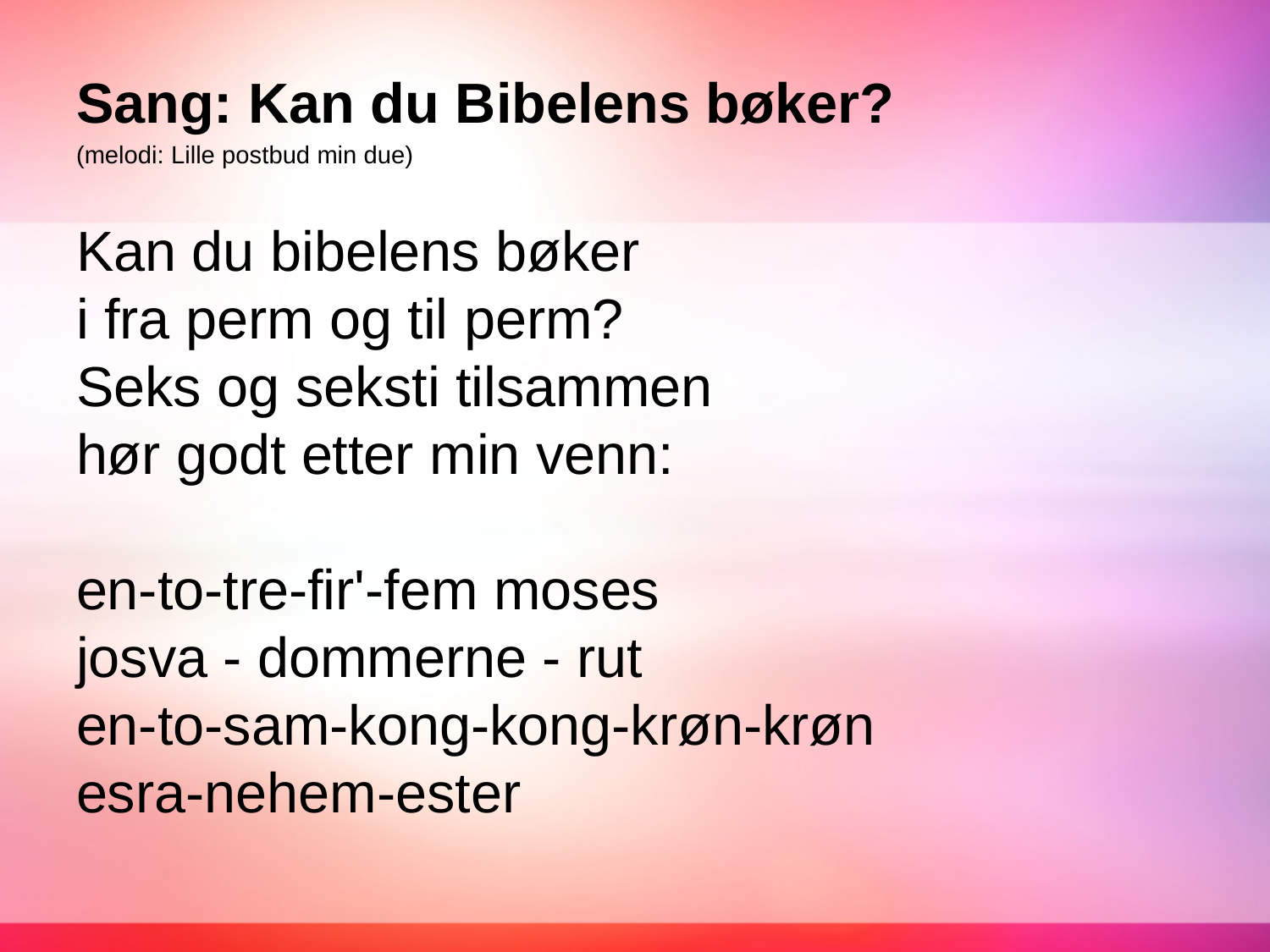

Sang: Kan du Bibelens bøker?
(melodi: Lille postbud min due)

Kan du bibelens bøker
i fra perm og til perm?
Seks og seksti tilsammen
hør godt etter min venn:
en-to-tre-fir'-fem moses
josva - dommerne - rut
en-to-sam-kong-kong-krøn-krøn
esra-nehem-ester